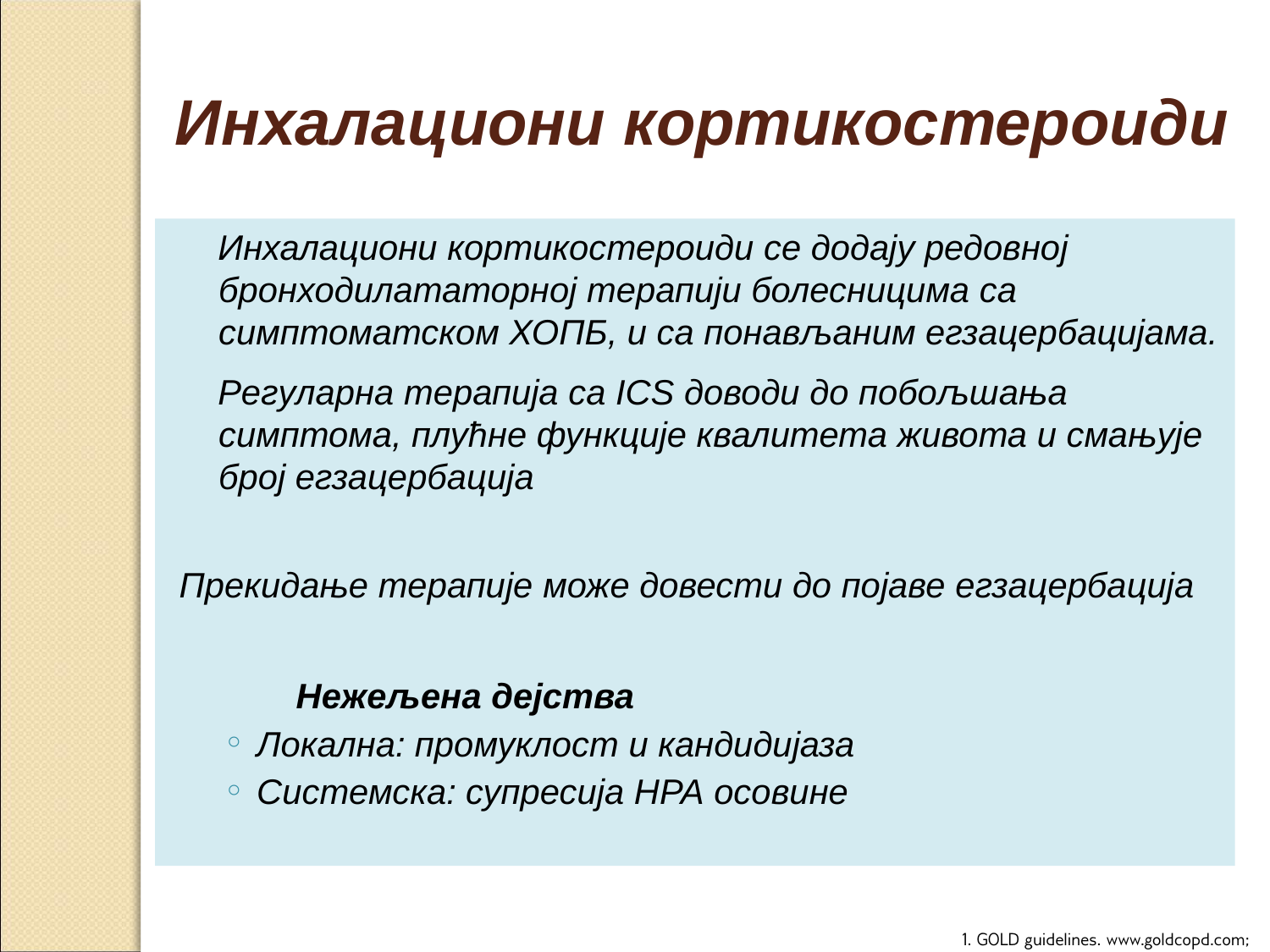

Инхалациони кортикостероиди
    Инхалациони кортикостероиди се додају редовној бронходилататорној терапији болесницима са симптоматском ХОПБ, и са понављаним егзацербацијама.
    Регуларна терапија са ICS доводи до побољшања симптома, плућне функције квалитета живота и смањује број егзацербација

Прекидање терапије може довести до појаве егзацербација

            Нежељена дејства
Локална: промуклост и кандидијаза
Системска: супресија HPA осовине

1. GOLD guidelines. www.goldcopd.com;